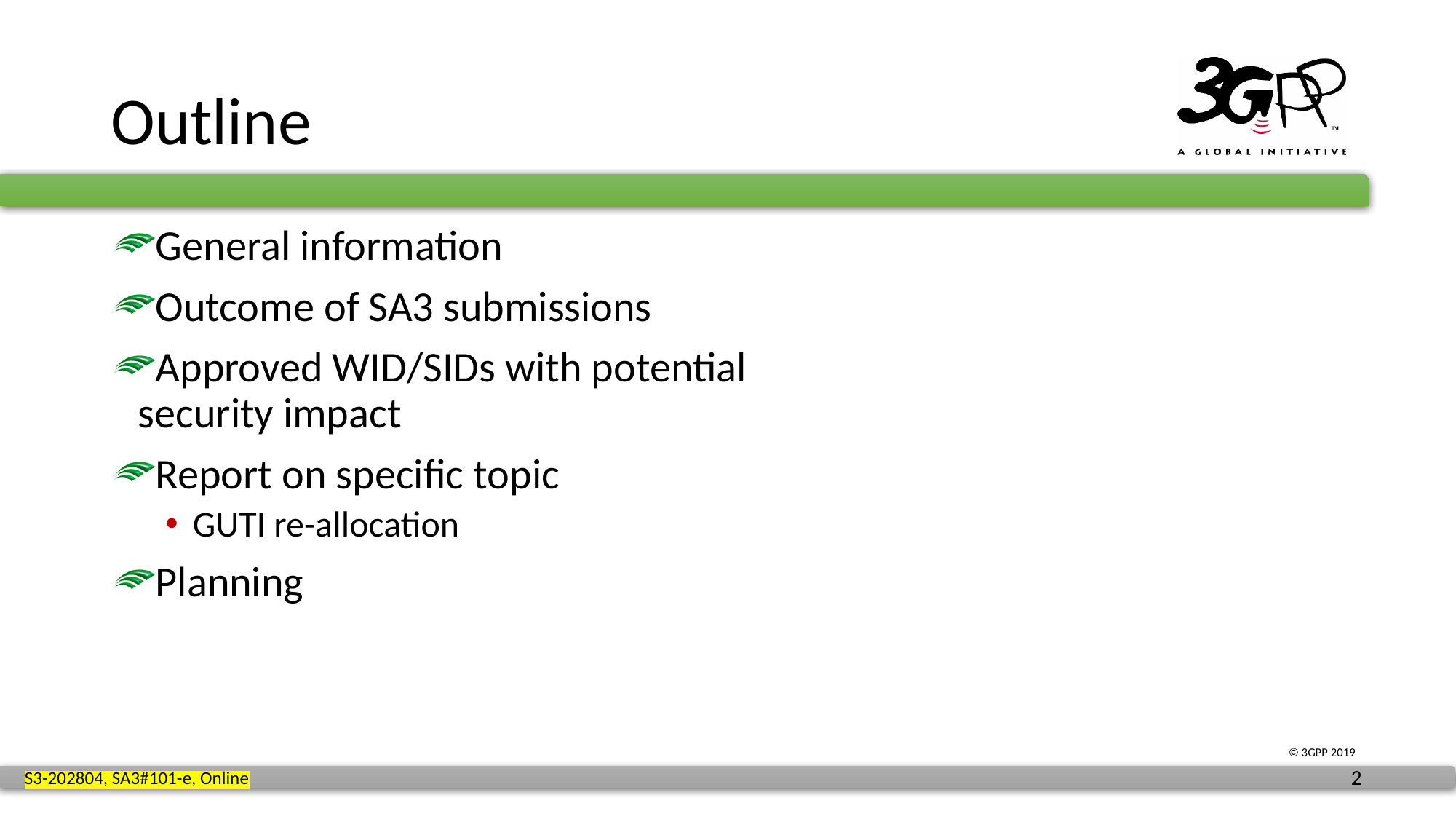

# Outline
General information
Outcome of SA3 submissions
Approved WID/SIDs with potential security impact
Report on specific topic
GUTI re-allocation
Planning